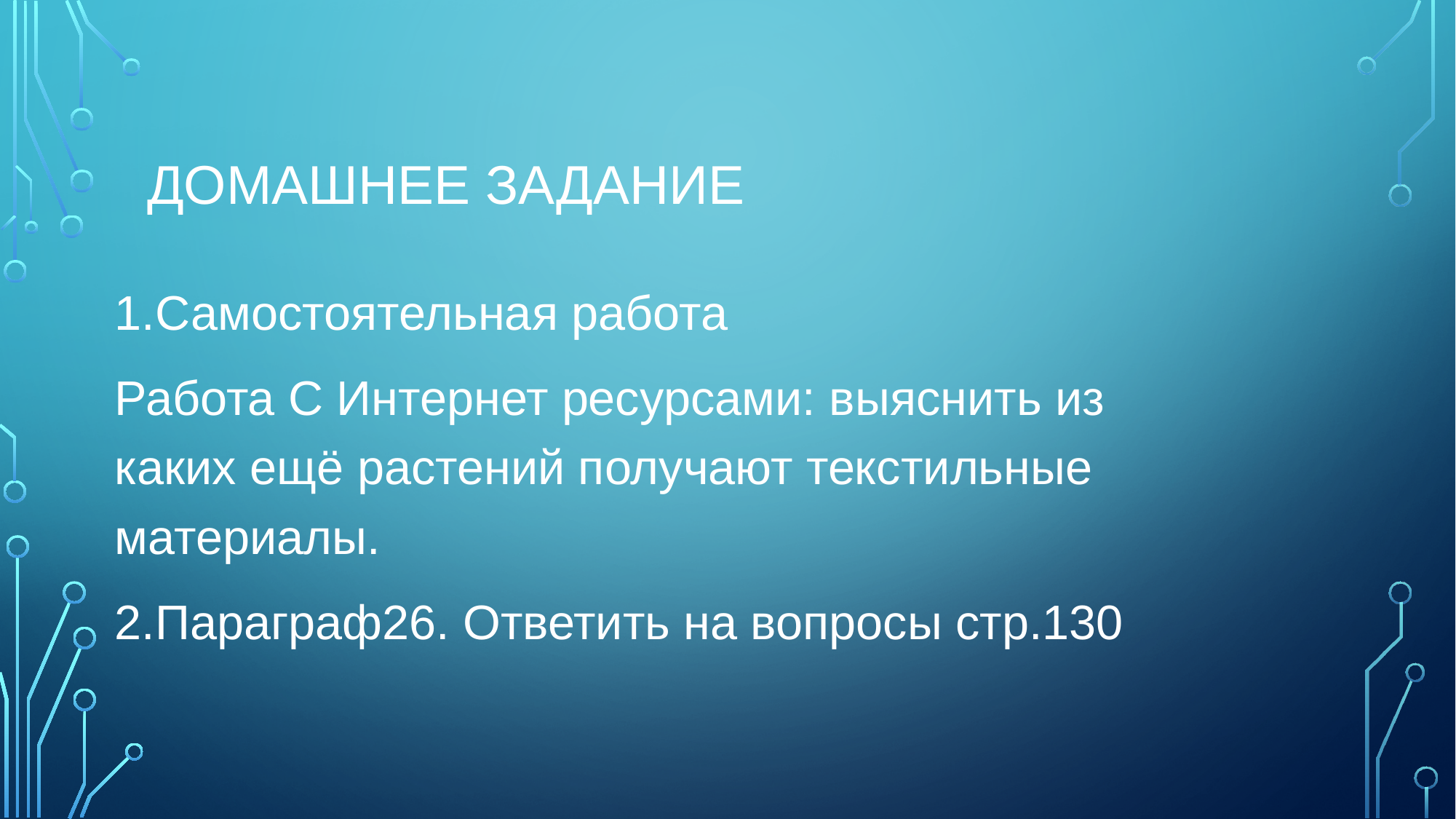

# Домашнее задание
1.Самостоятельная работа
Работа С Интернет ресурсами: выяснить из каких ещё растений получают текстильные материалы.
2.Параграф26. Ответить на вопросы стр.130